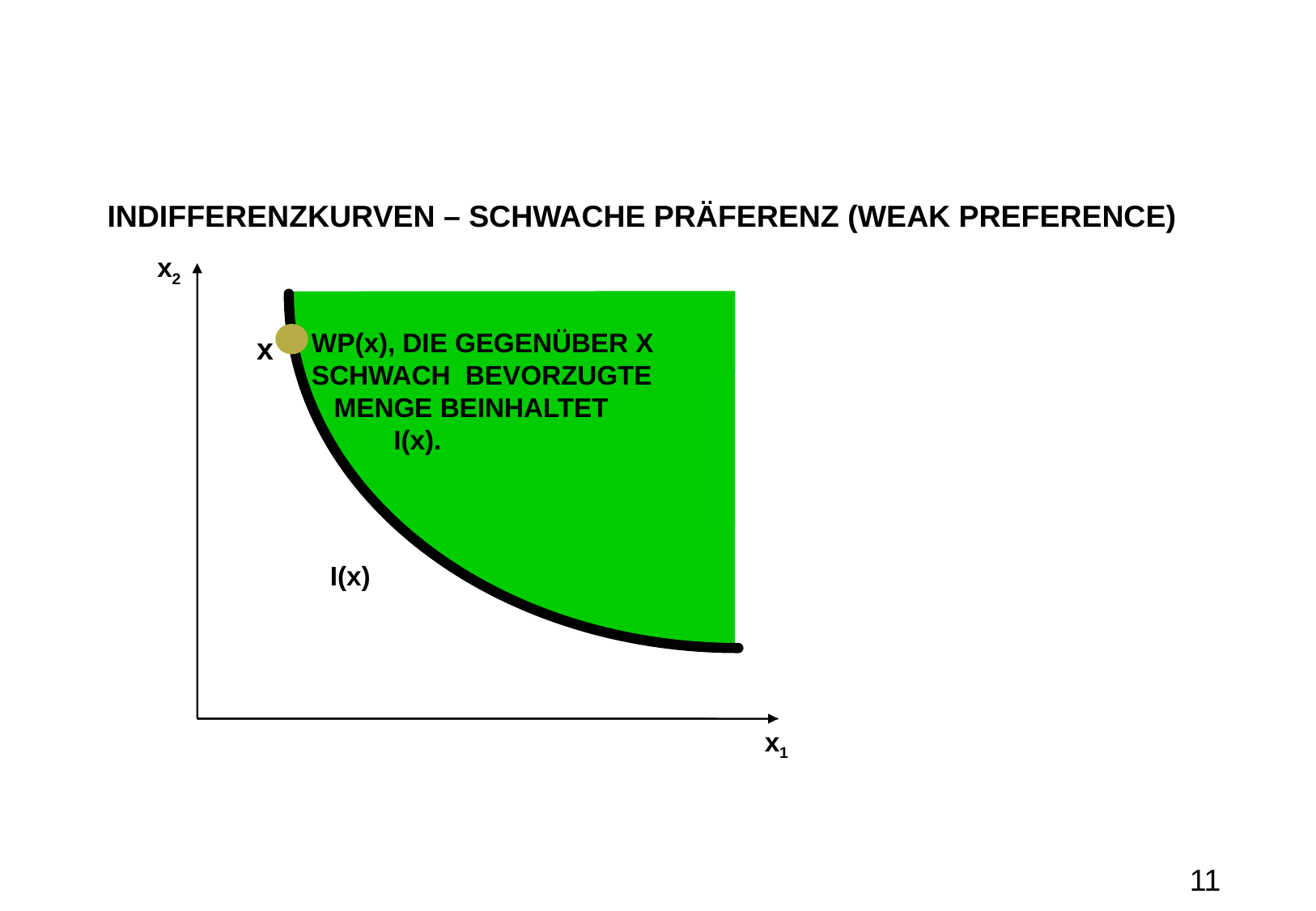

# Indifferenzkurven – schwache Präferenz (weak preference)
x2

WP(x), DIE GEGENÜBER X
SCHWACH  BEVORZUGTE
   MENGE BEINHALTET
           I(x).

x

I(x)

x1